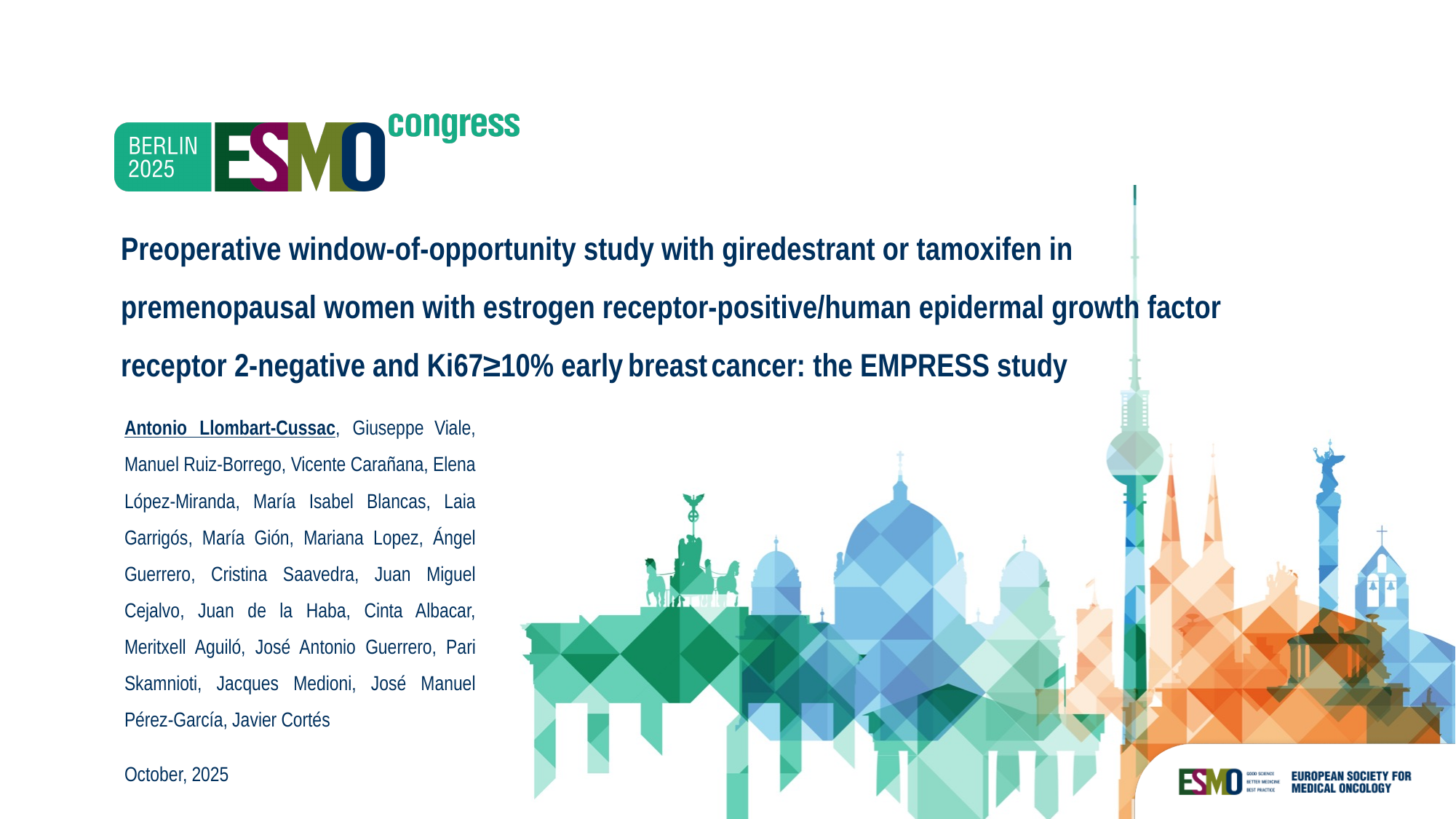

Preoperative window-of-opportunity study with giredestrant or tamoxifen in premenopausal women with estrogen receptor-positive/human epidermal growth factor receptor 2-negative and Ki67≥10% early breast cancer: the EMPRESS study
Antonio Llombart-Cussac, Giuseppe Viale, Manuel Ruiz-Borrego, Vicente Carañana, Elena López-Miranda, María Isabel Blancas, Laia Garrigós, María Gión, Mariana Lopez, Ángel Guerrero, Cristina Saavedra, Juan Miguel Cejalvo, Juan de la Haba, Cinta Albacar, Meritxell Aguiló, José Antonio Guerrero, Pari Skamnioti, Jacques Medioni, José Manuel Pérez-García, Javier Cortés
October, 2025